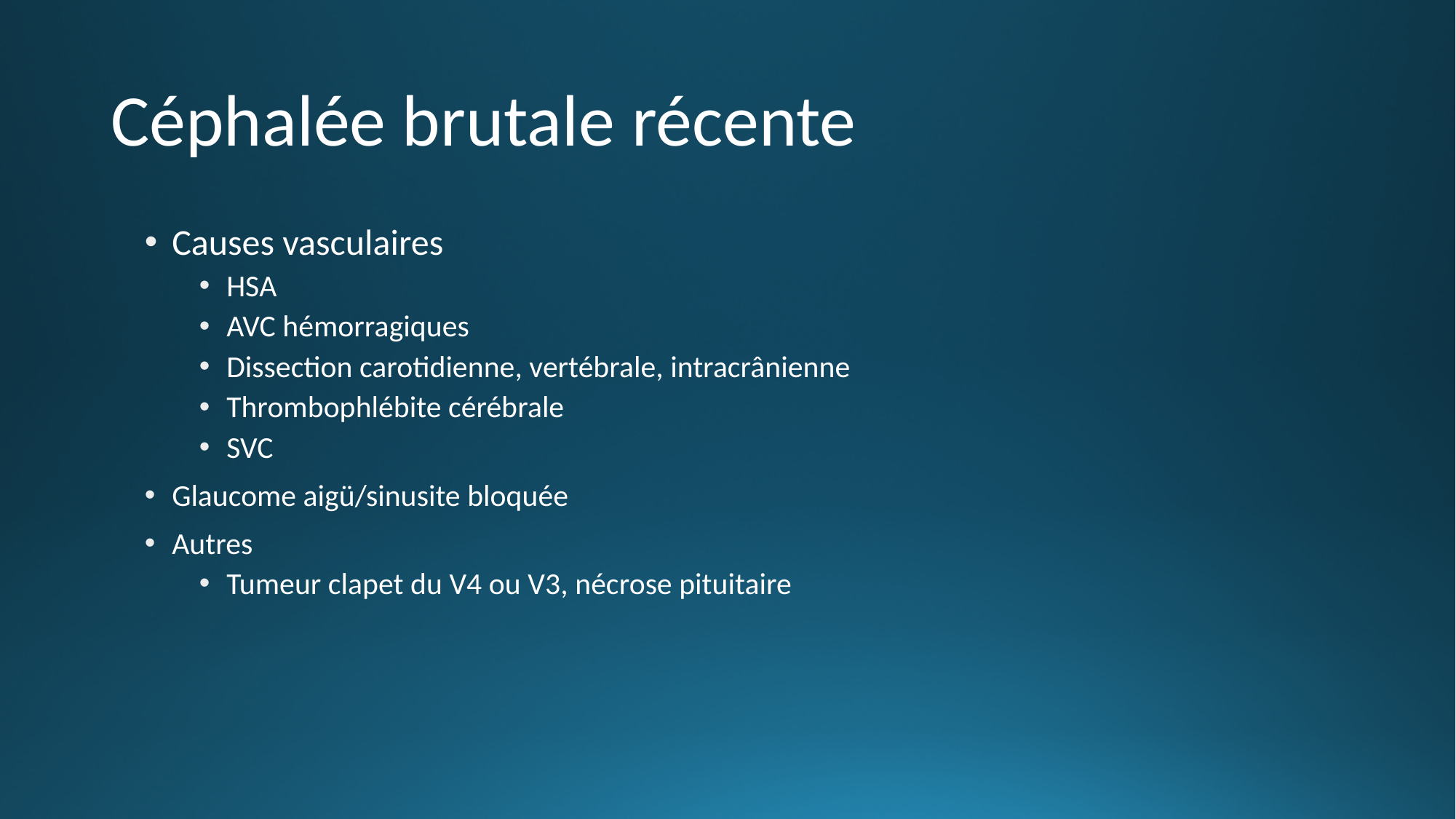

# Céphalée brutale récente
Causes vasculaires
HSA
AVC hémorragiques
Dissection carotidienne, vertébrale, intracrânienne
Thrombophlébite cérébrale
SVC
Glaucome aigü/sinusite bloquée
Autres
Tumeur clapet du V4 ou V3, nécrose pituitaire